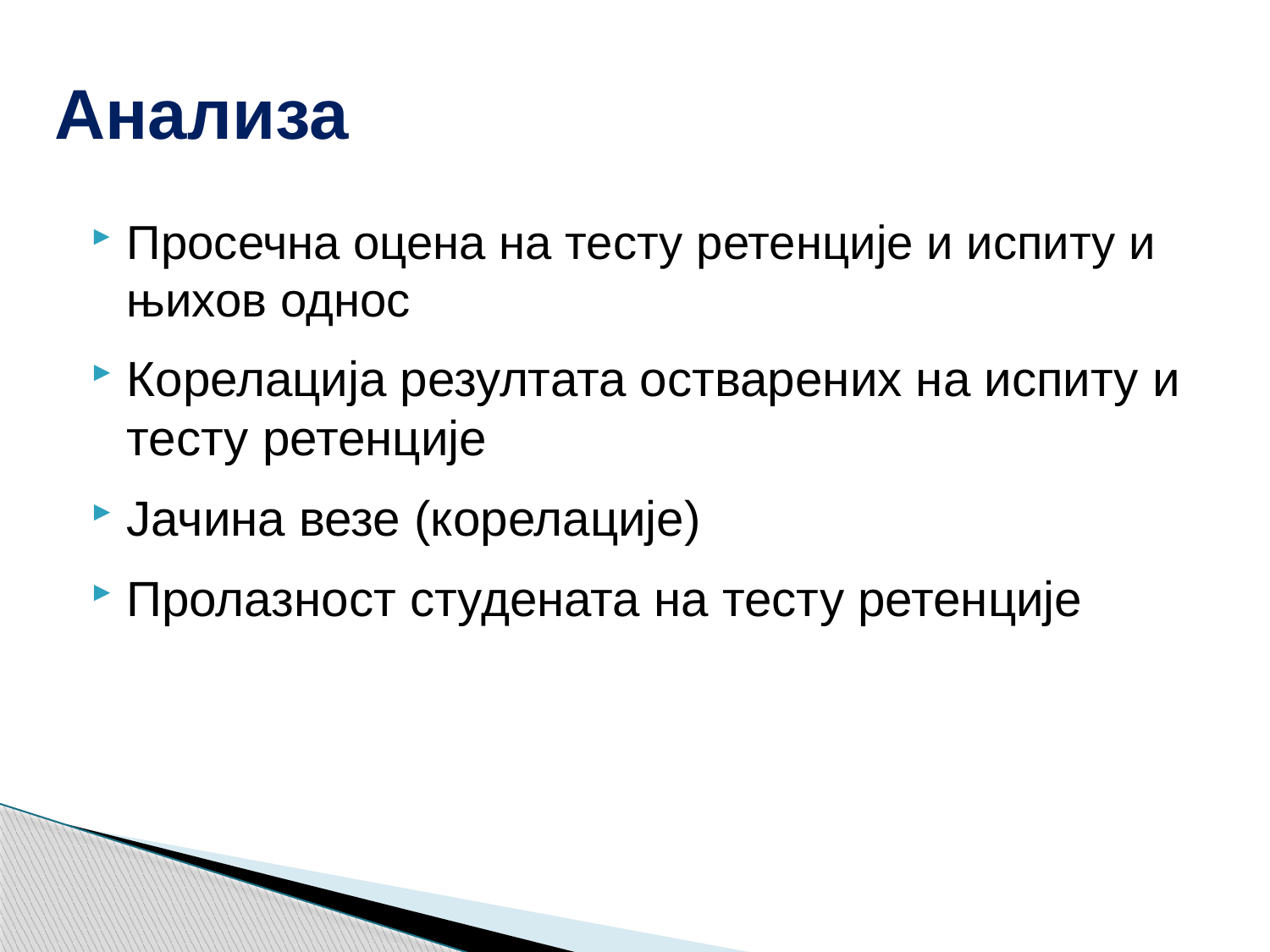

# Анализа
Просечна оцена на тесту ретенције и испиту и њихов однос
Корелација резултата остварених на испиту и тесту ретенције
Јачина везе (корелације)
Пролазност студената на тесту ретенције